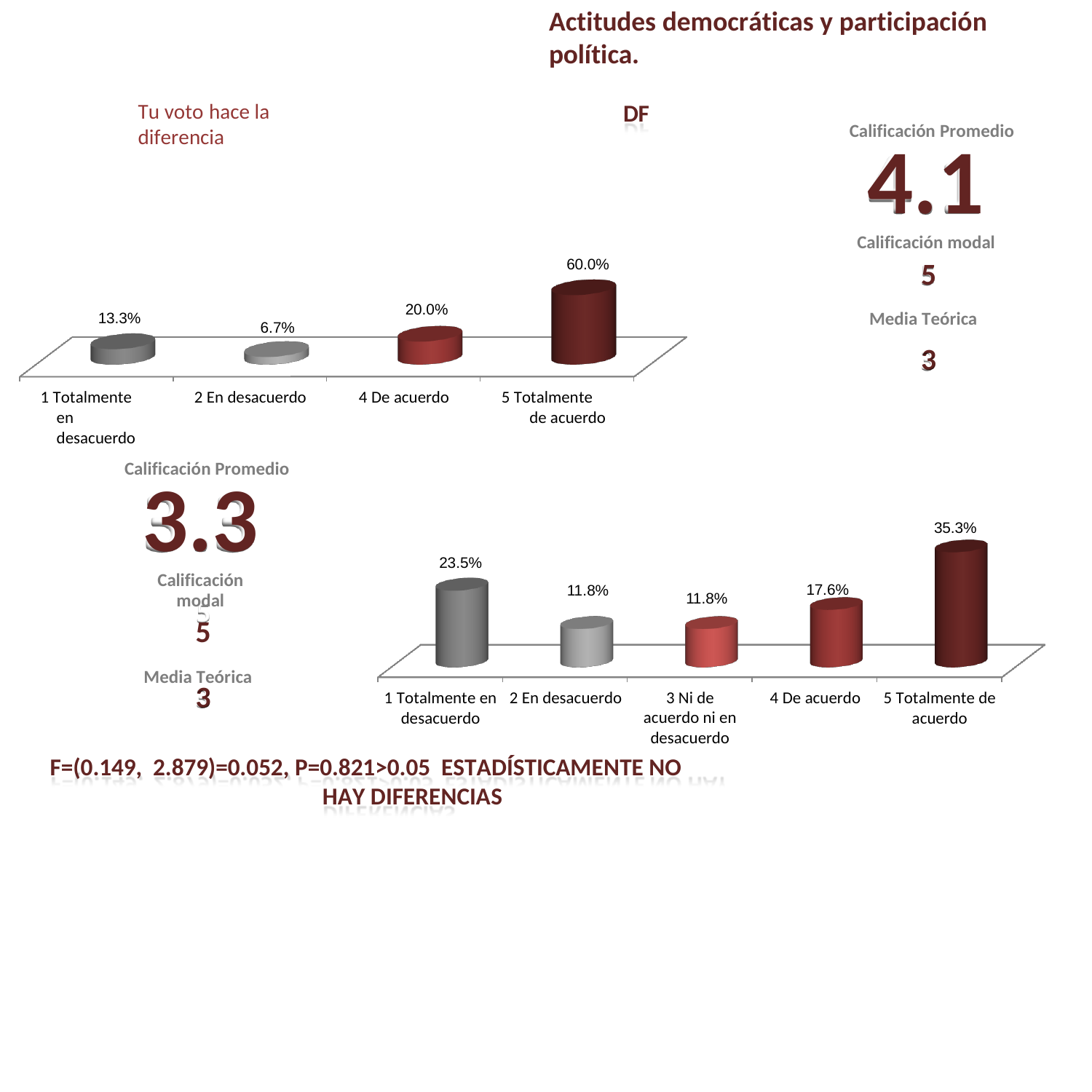

Actitudes democráticas y participación política.
DF
Tu voto hace la diferencia

Calificación Promedio
4.1
Calificación modal
5

Media Teórica

3

60.0%
20.0%
13.3%
6.7%

1 Totalmente en desacuerdo
5 Totalmente de acuerdo
2 En desacuerdo
4 De acuerdo

Calificación Promedio
3.3
Calificación modal
5

Media Teórica

35.3%
23.5%
17.6%
11.8%

11.8%

3
3 Ni de acuerdo ni en desacuerdo
1 Totalmente en
desacuerdo
2 En desacuerdo
4 De acuerdo
5 Totalmente de
acuerdo
F=(0.149,  2.879)=0.052, P=0.821>0.05  ESTADÍSTICAMENTE NO HAY DIFERENCIAS